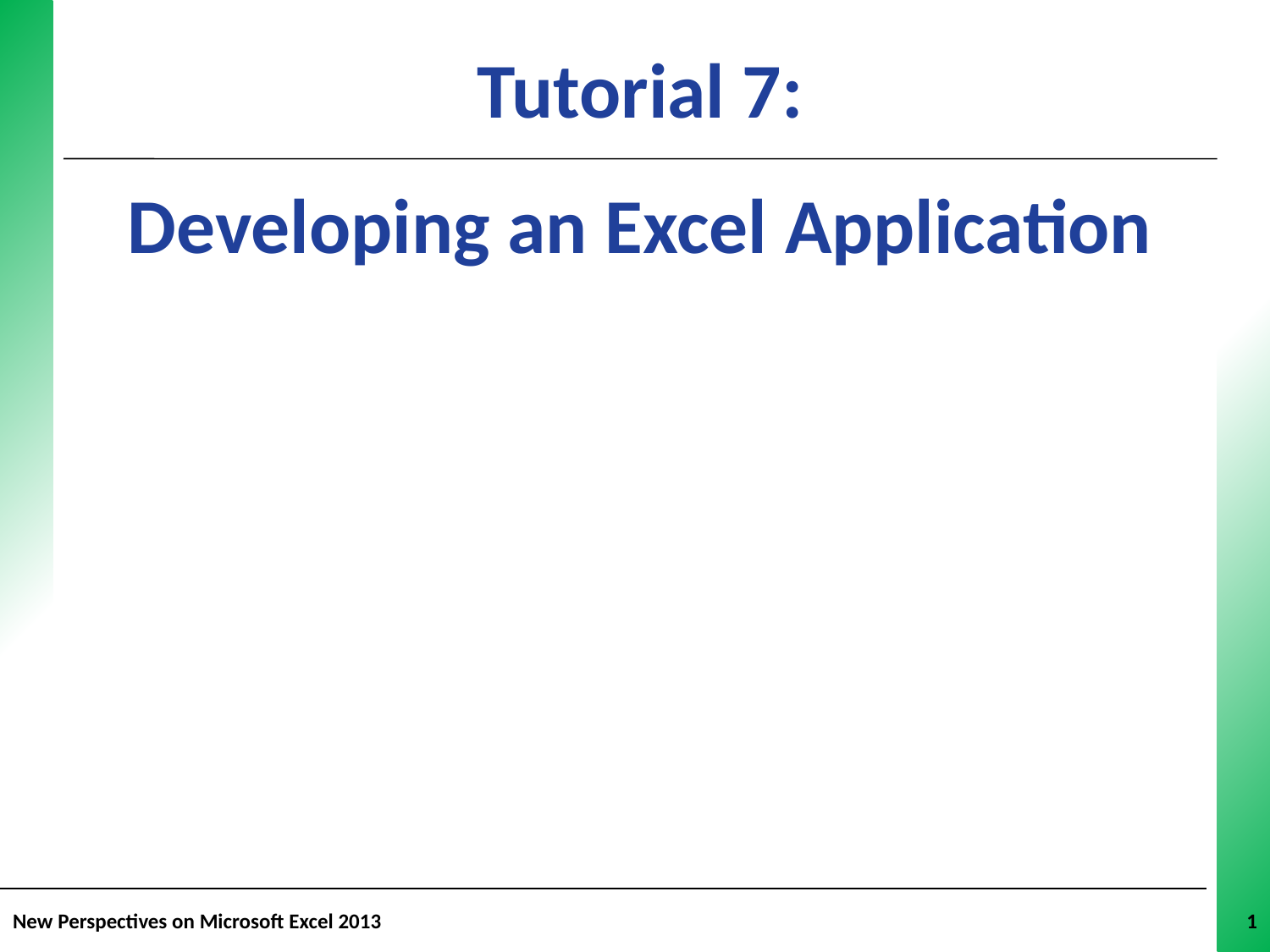

# Tutorial 7:
Developing an Excel Application
New Perspectives on Microsoft Excel 2013
1